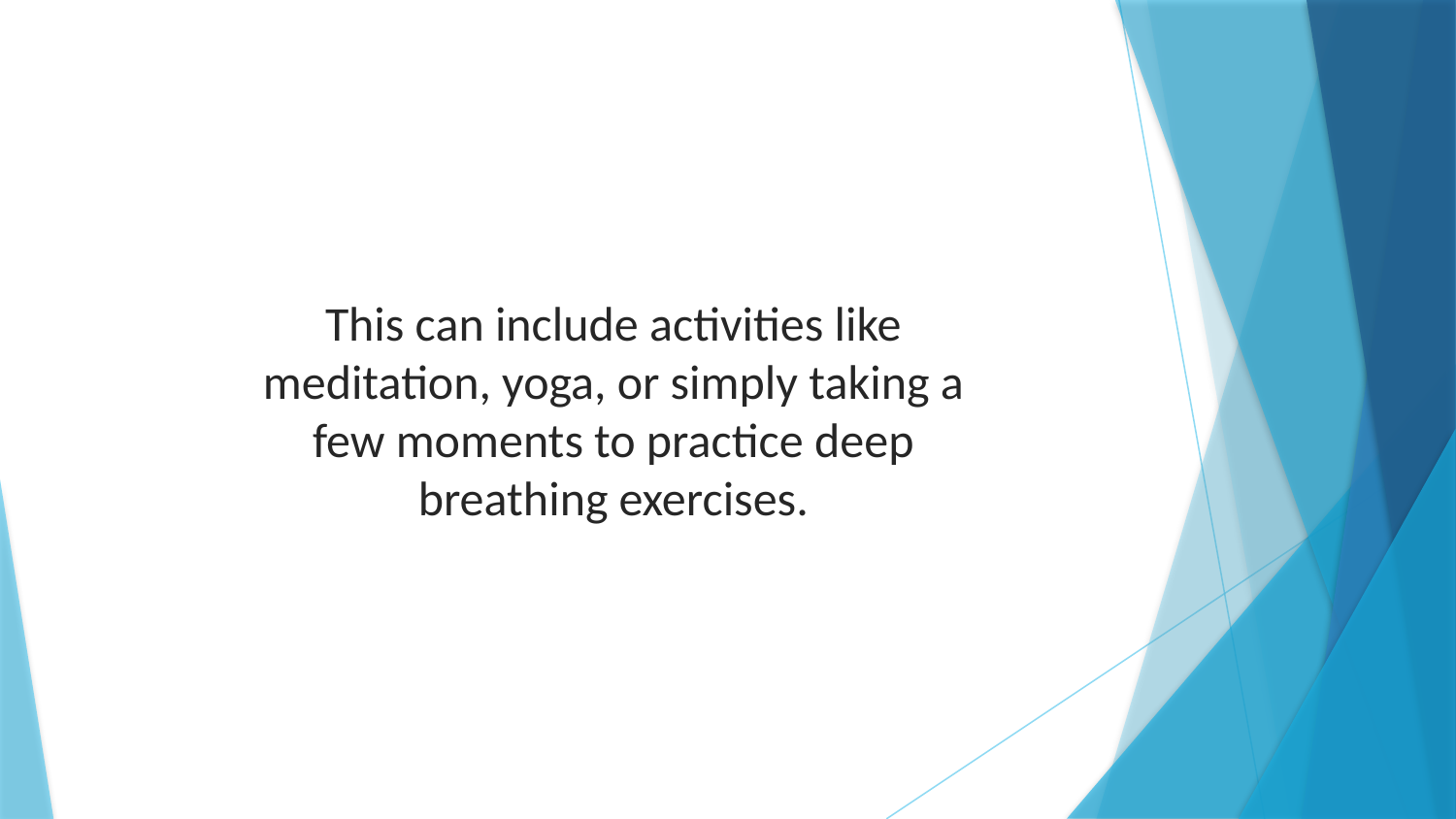

This can include activities like meditation, yoga, or simply taking a few moments to practice deep breathing exercises.